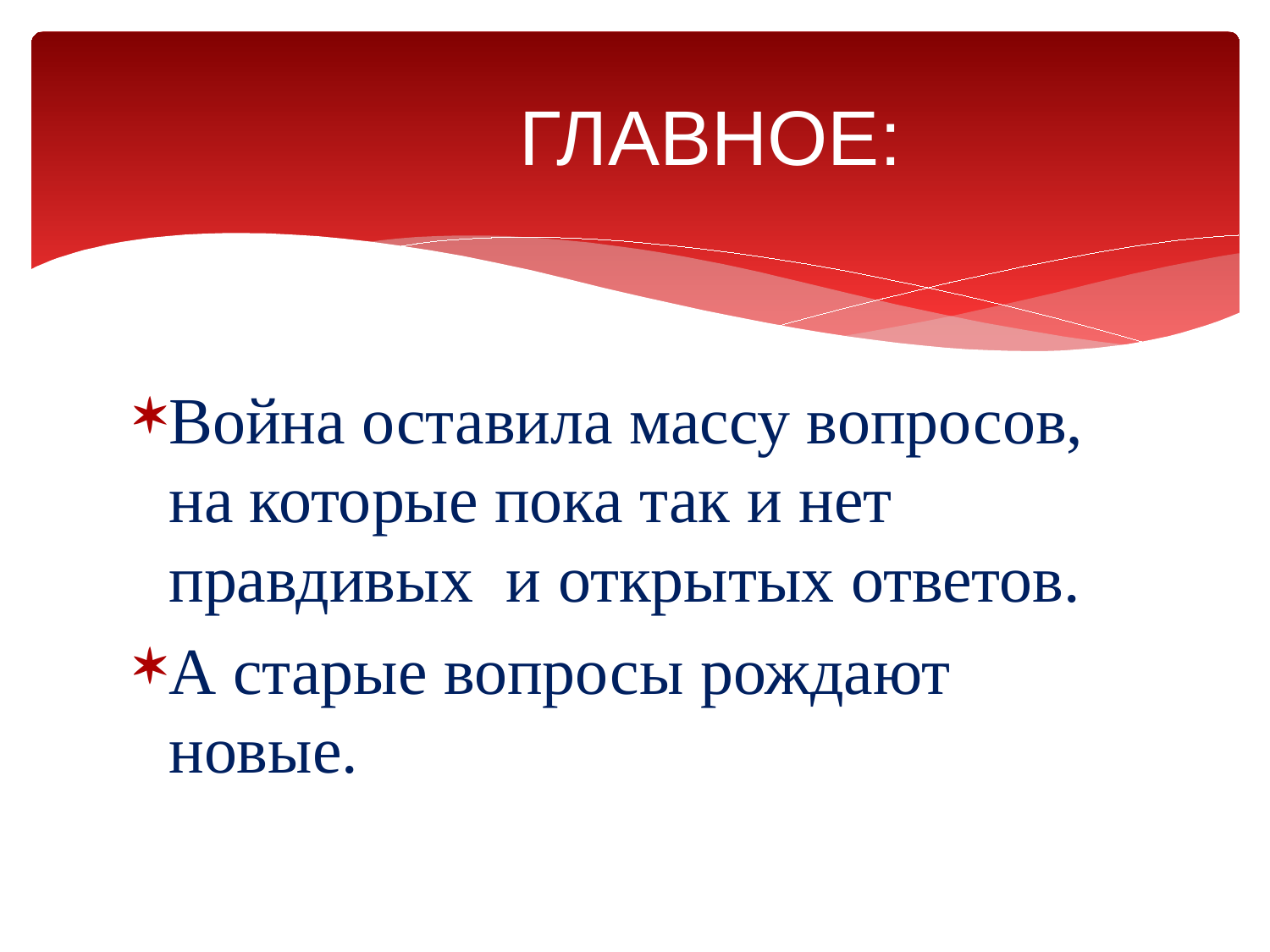

# ГЛАВНОЕ:
Война оставила массу вопросов, на которые пока так и нет правдивых  и открытых ответов.
А старые вопросы рождают новые.